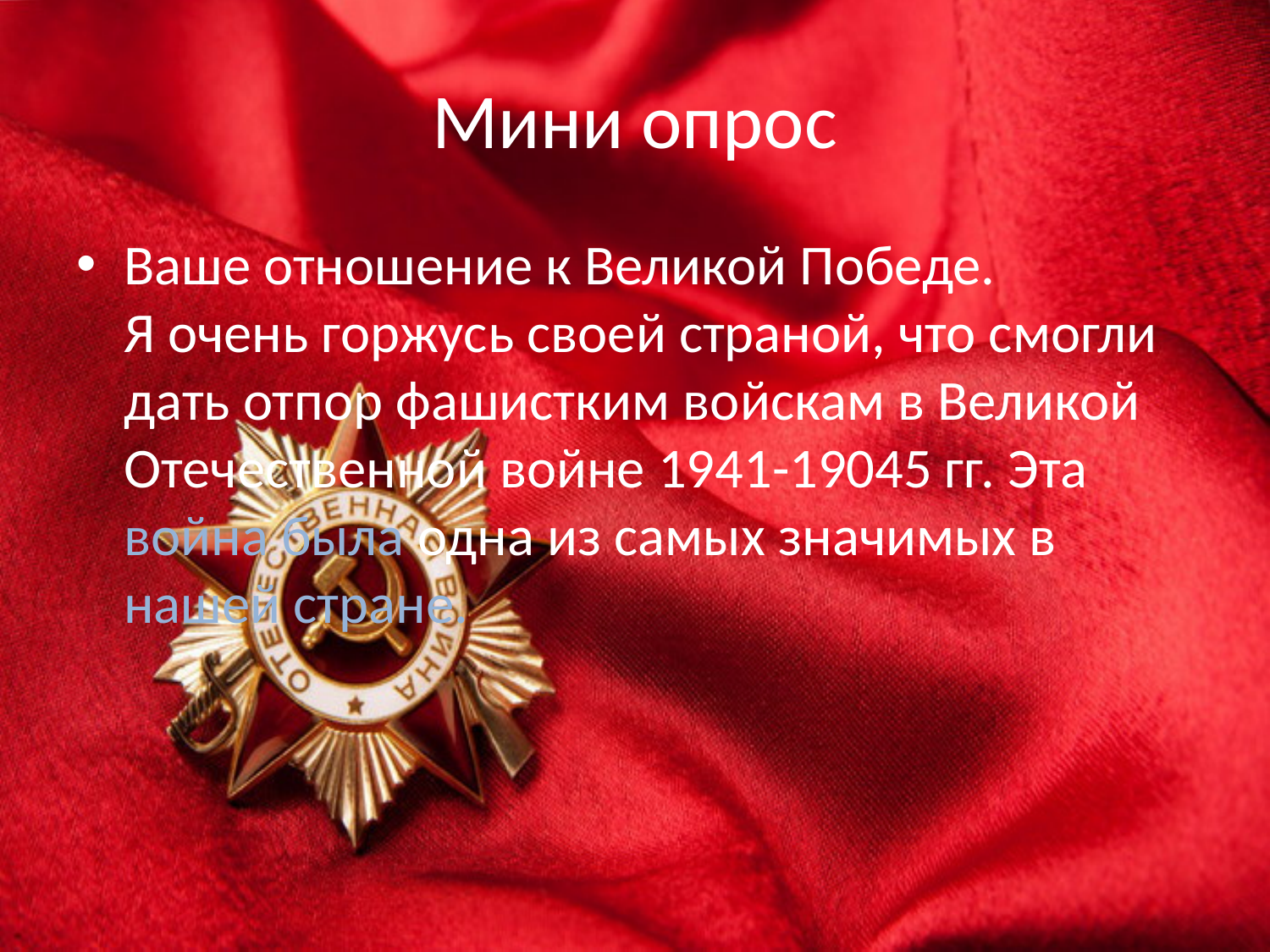

# Мини опрос
Ваше отношение к Великой Победе.
Я очень горжусь своей страной, что смогли дать отпор фашистким войскам в Великой Отечественной войне 1941-19045 гг. Эта война была одна из самых значимых в нашей стране.